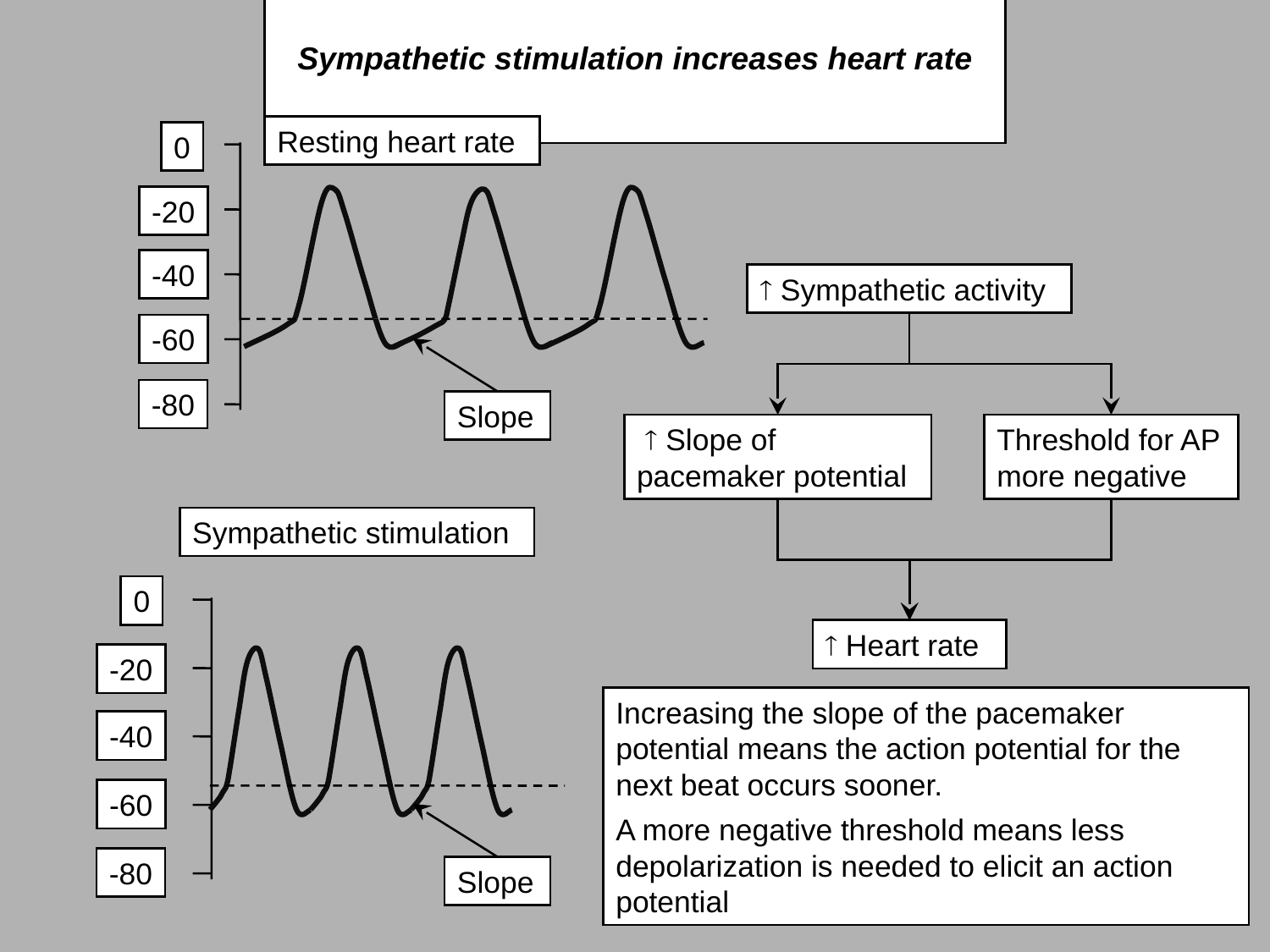

# Sympathetic stimulation increases heart rate
Resting heart rate
0

-20

-40

-60
Slope

-80

↑ Sympathetic activity
 ↑ Slope of pacemaker potential
Threshold for AP more negative
↑ Heart rate
Sympathetic stimulation
0

-20

-40

-60

-80

Slope
Increasing the slope of the pacemaker potential means the action potential for the next beat occurs sooner.
A more negative threshold means less depolarization is needed to elicit an action potential